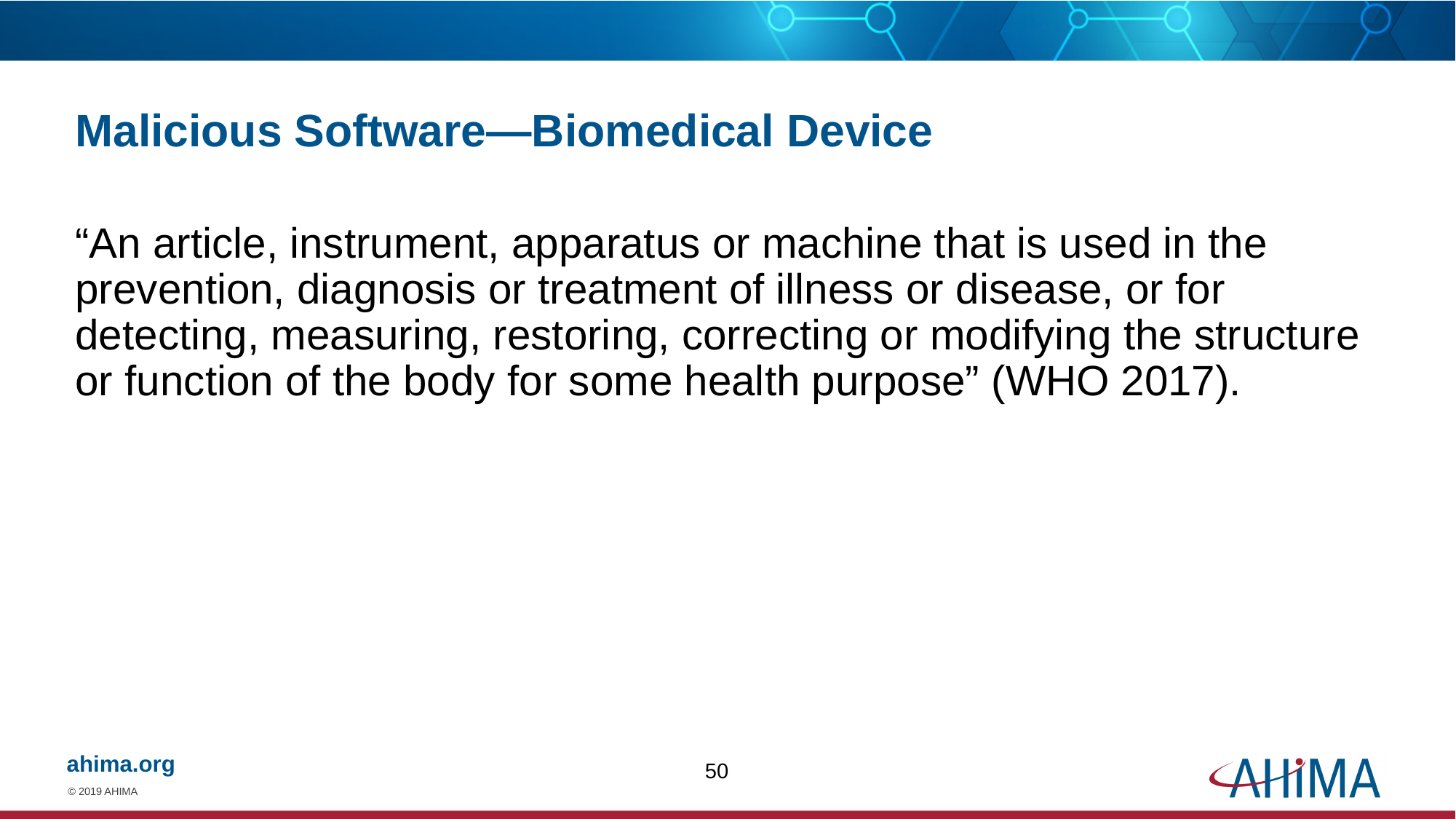

# Malicious Software—Biomedical Device
“An article, instrument, apparatus or machine that is used in the prevention, diagnosis or treatment of illness or disease, or for detecting, measuring, restoring, correcting or modifying the structure or function of the body for some health purpose” (WHO 2017).